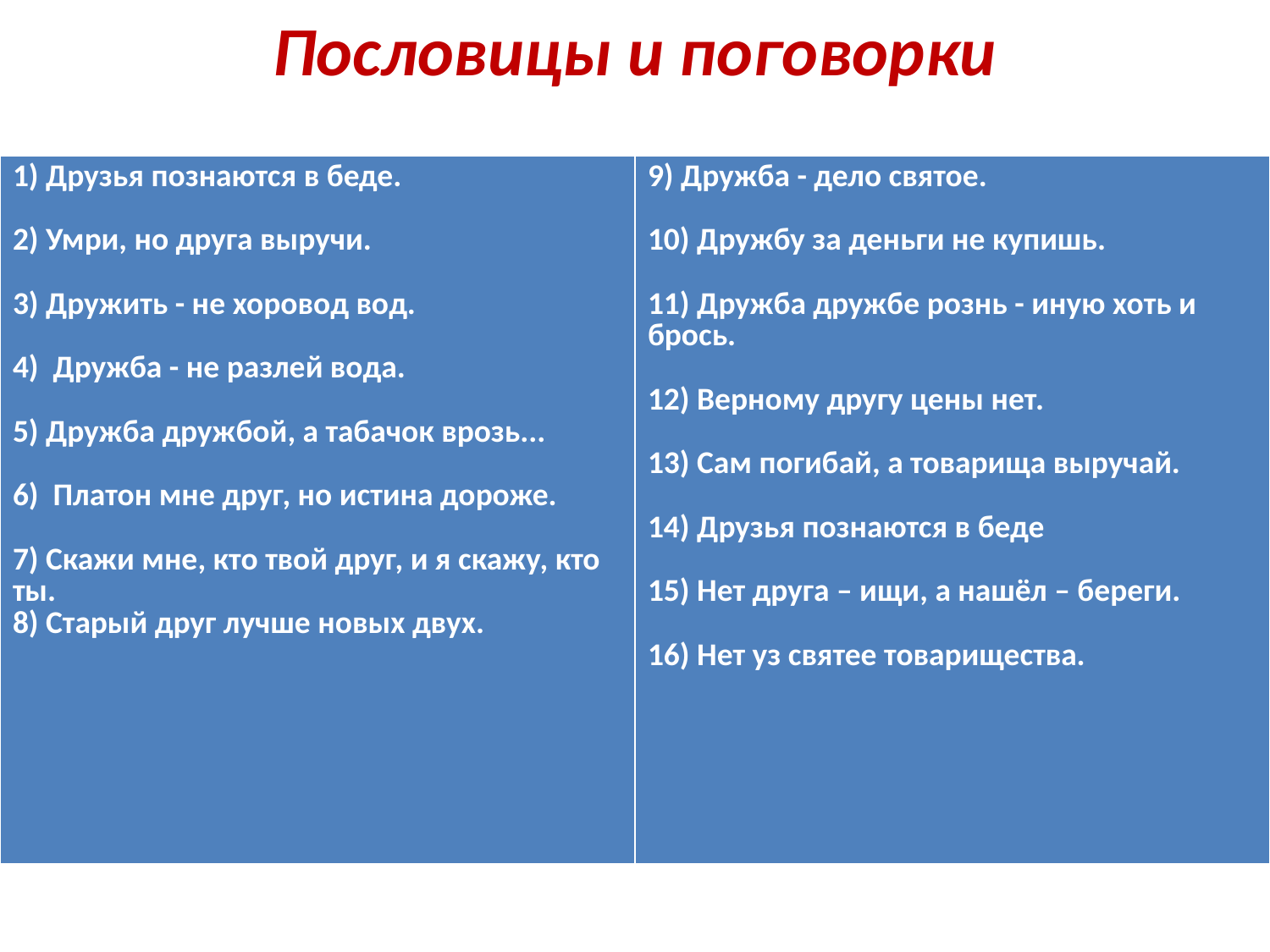

# Пословицы и поговорки
| 1) Друзья познаются в беде. 2) Умри, но друга выручи. 3) Дружить - не хоровод вод.   4) Дружба - не разлей вода.   5) Дружба дружбой, а табачок врозь... 6) Платон мне друг, но истина дороже. 7) Скажи мне, кто твой друг, и я скажу, кто ты. 8) Старый друг лучше новых двух. | 9) Дружба - дело святое. 10) Дружбу за деньги не купишь. 11) Дружба дружбе рознь - иную хоть и брось. 12) Верному другу цены нет. 13) Сам погибай, а товарища выручай. 14) Друзья познаются в беде 15) Нет друга – ищи, а нашёл – береги. 16) Нет уз святее товарищества. |
| --- | --- |